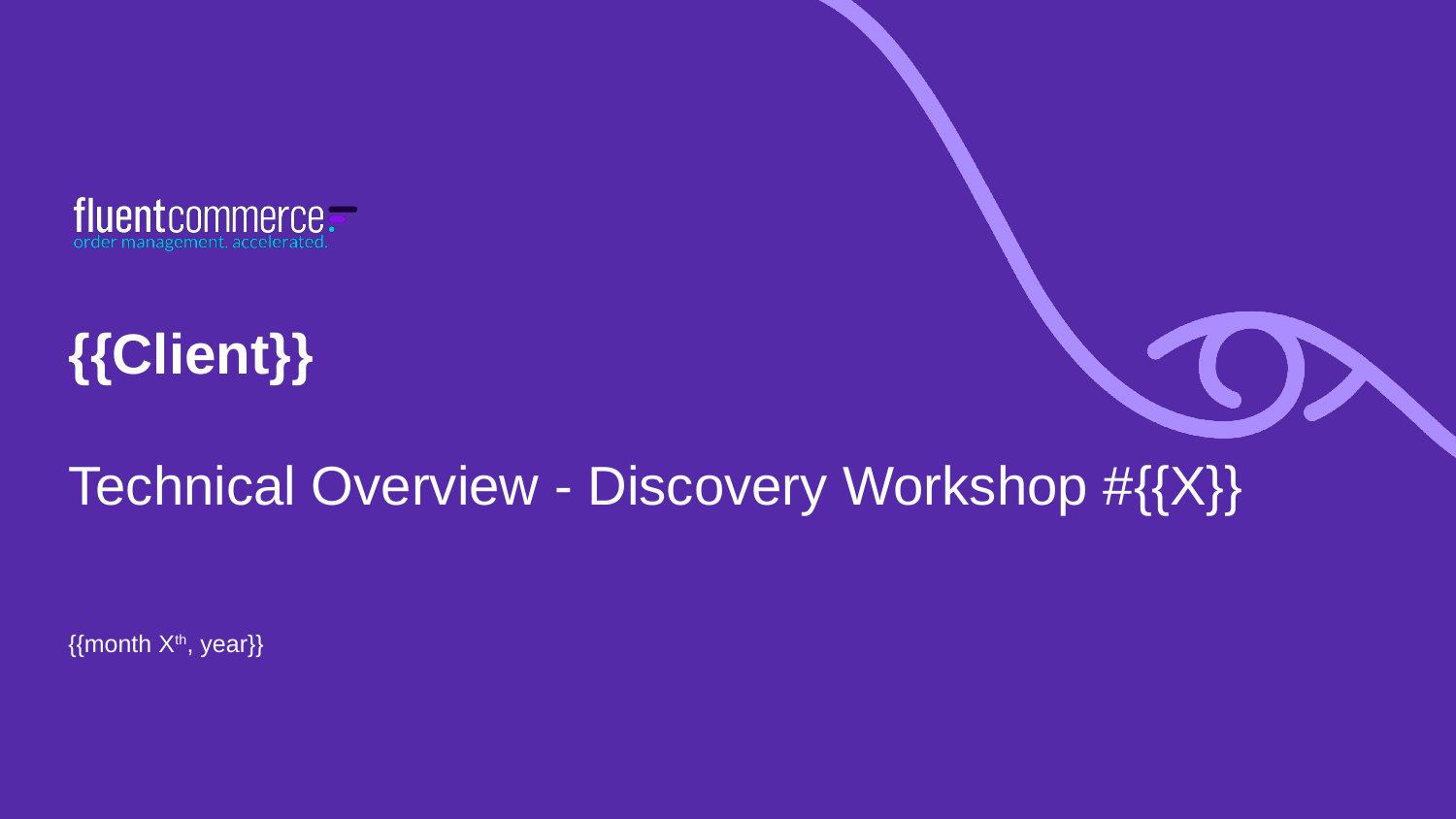

{{Client}}

Technical Overview - Discovery Workshop #{{X}}
{{month Xth, year}}